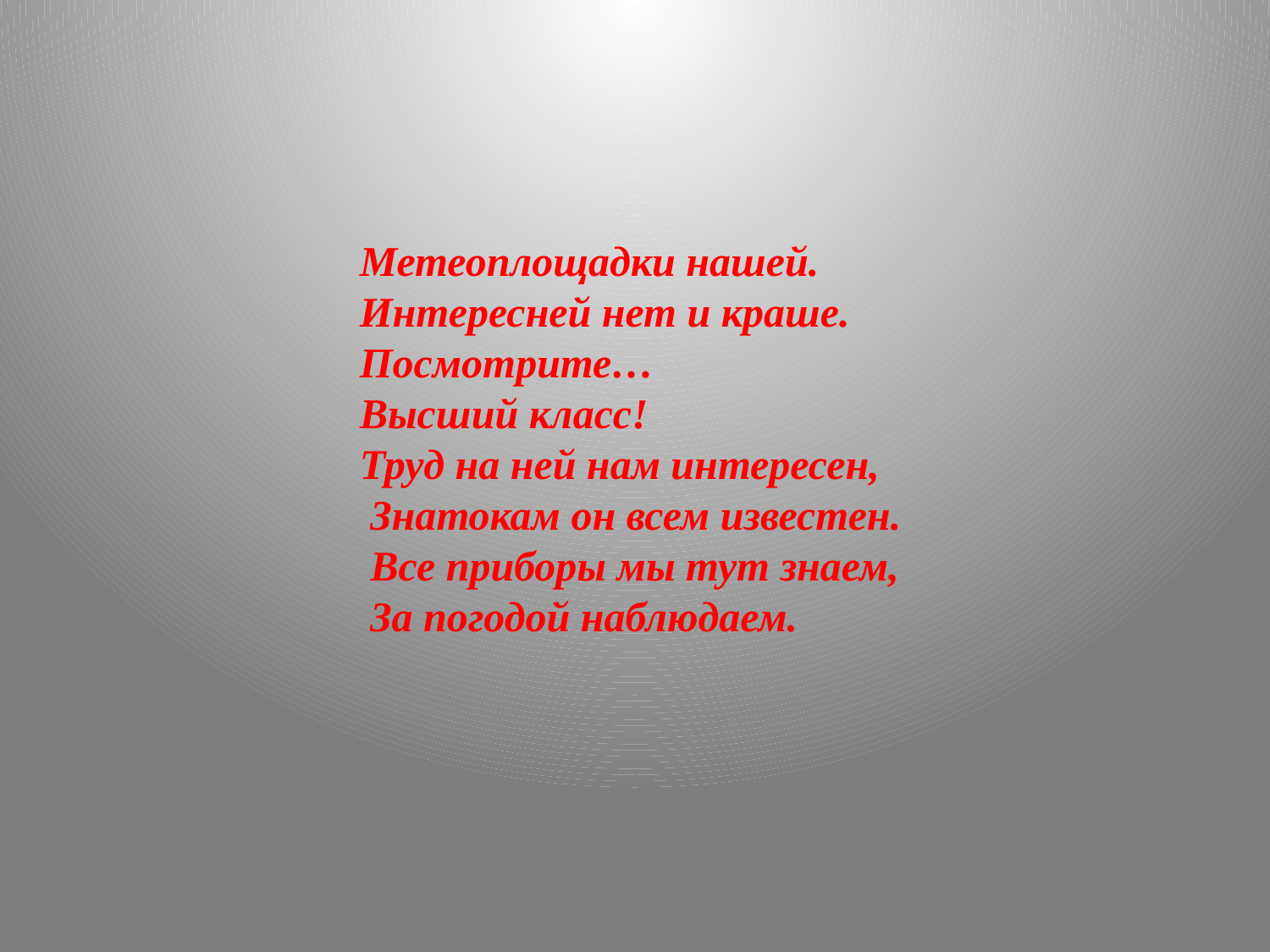

Метеоплощадки нашей. 
Интересней нет и краше. 
Посмотрите… 
Высший класс!
Труд на ней нам интересен, 
 Знатокам он всем известен. 
 Все приборы мы тут знаем, 
 За погодой наблюдаем.